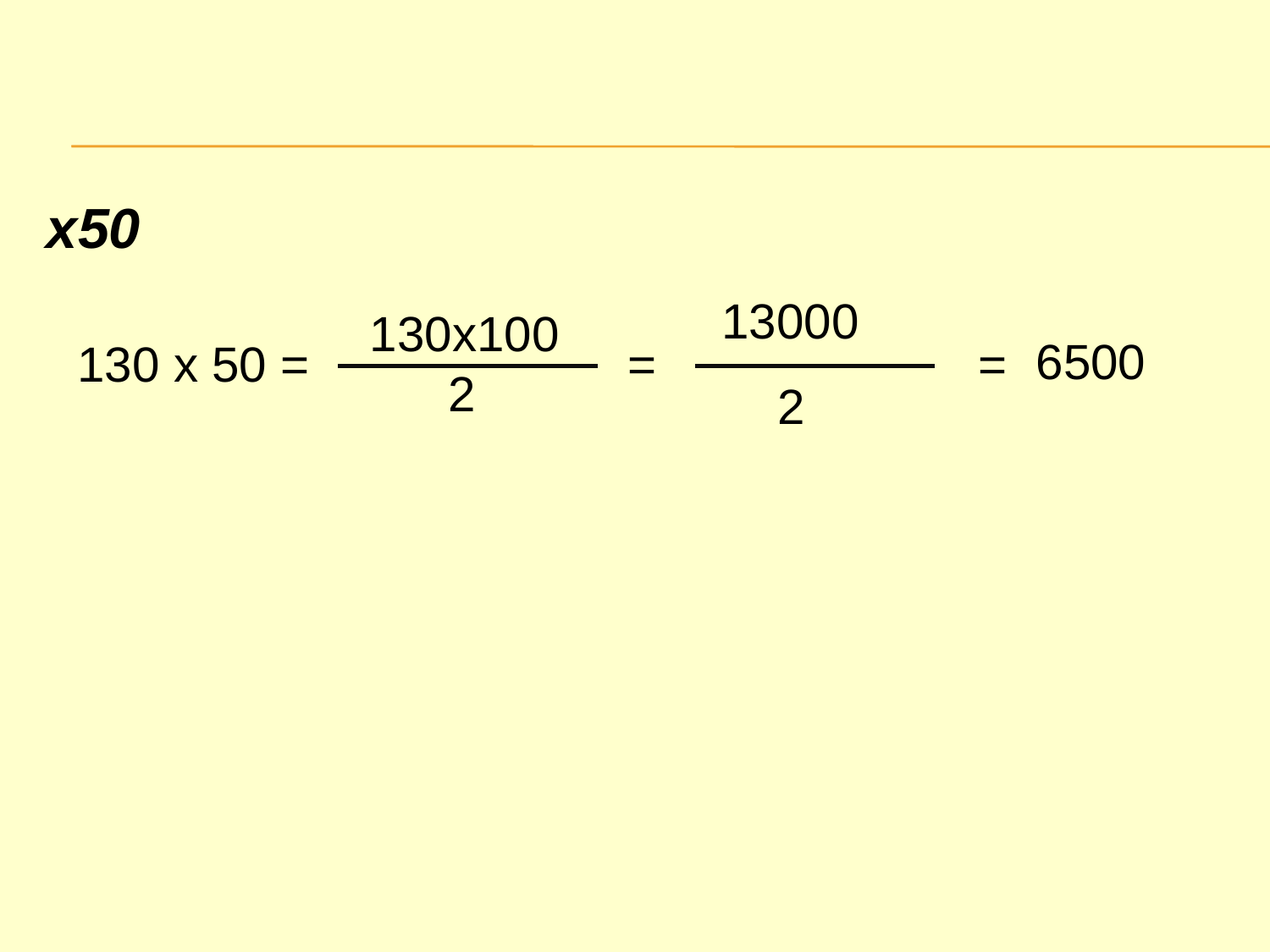

х50
13000
130х100
6500
130 х 50 =
=
=
2
2